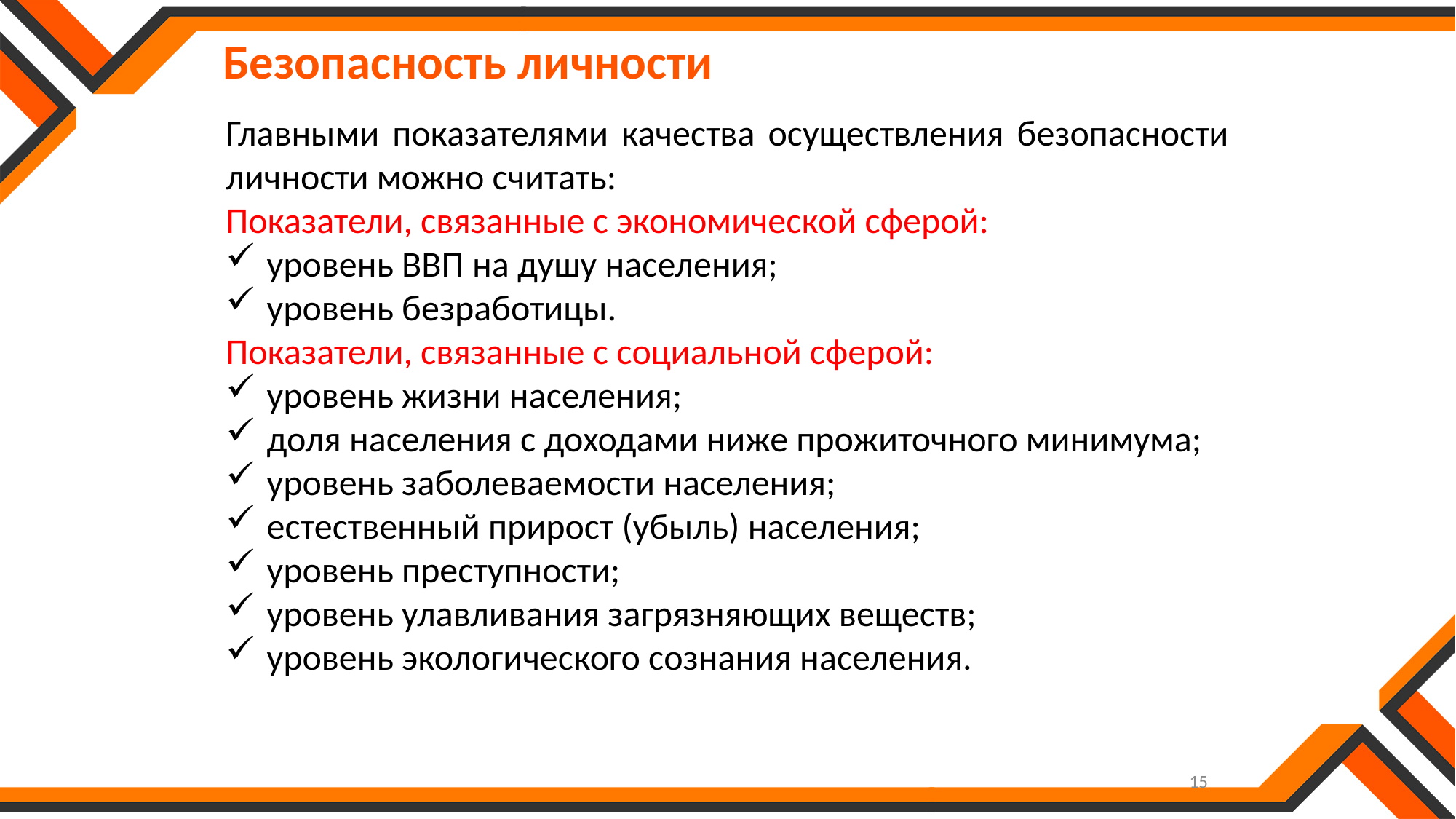

Безопасность личности
Главными показателями качества осуществления безопасности личности можно считать:
Показатели, связанные с экономической сферой:
уровень ВВП на душу населения;
уровень безработицы.
Показатели, связанные с социальной сферой:
уровень жизни населения;
доля населения с доходами ниже прожиточного минимума;
уровень заболеваемости населения;
естественный прирост (убыль) населения;
уровень преступности;
уровень улавливания загрязняющих веществ;
уровень экологического сознания населения.

15